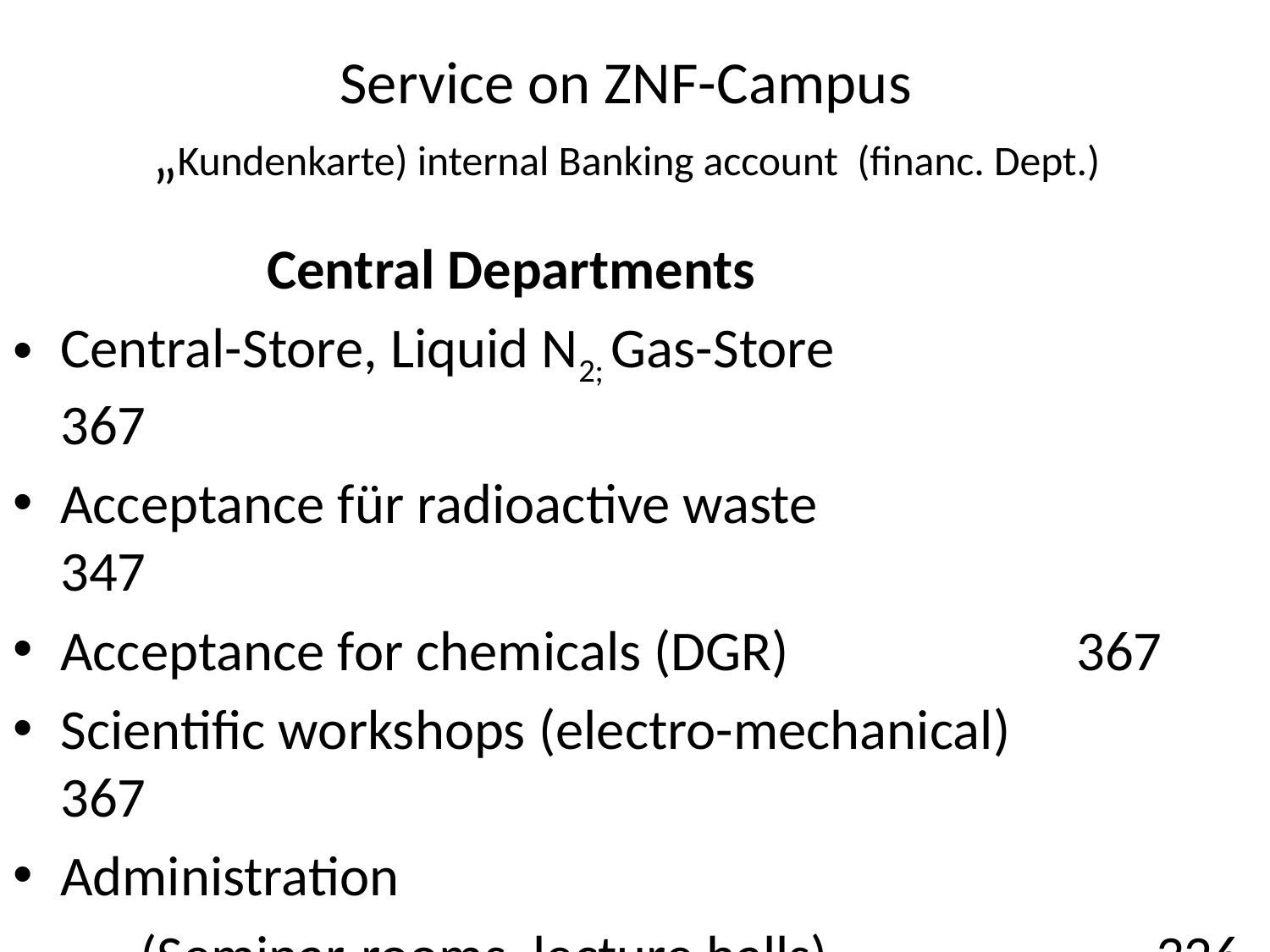

# Service on ZNF-Campus „Kundenkarte) internal Banking account  (financ. Dept.)
		Central Departments
Central-Store, Liquid N2; Gas-Store 			367
Acceptance für radioactive waste 			347
Acceptance for chemicals (DGR) 			367
Scientific workshops (electro-mechanical) 		367
Administration
	(Seminar-rooms, lecture halls) 			326